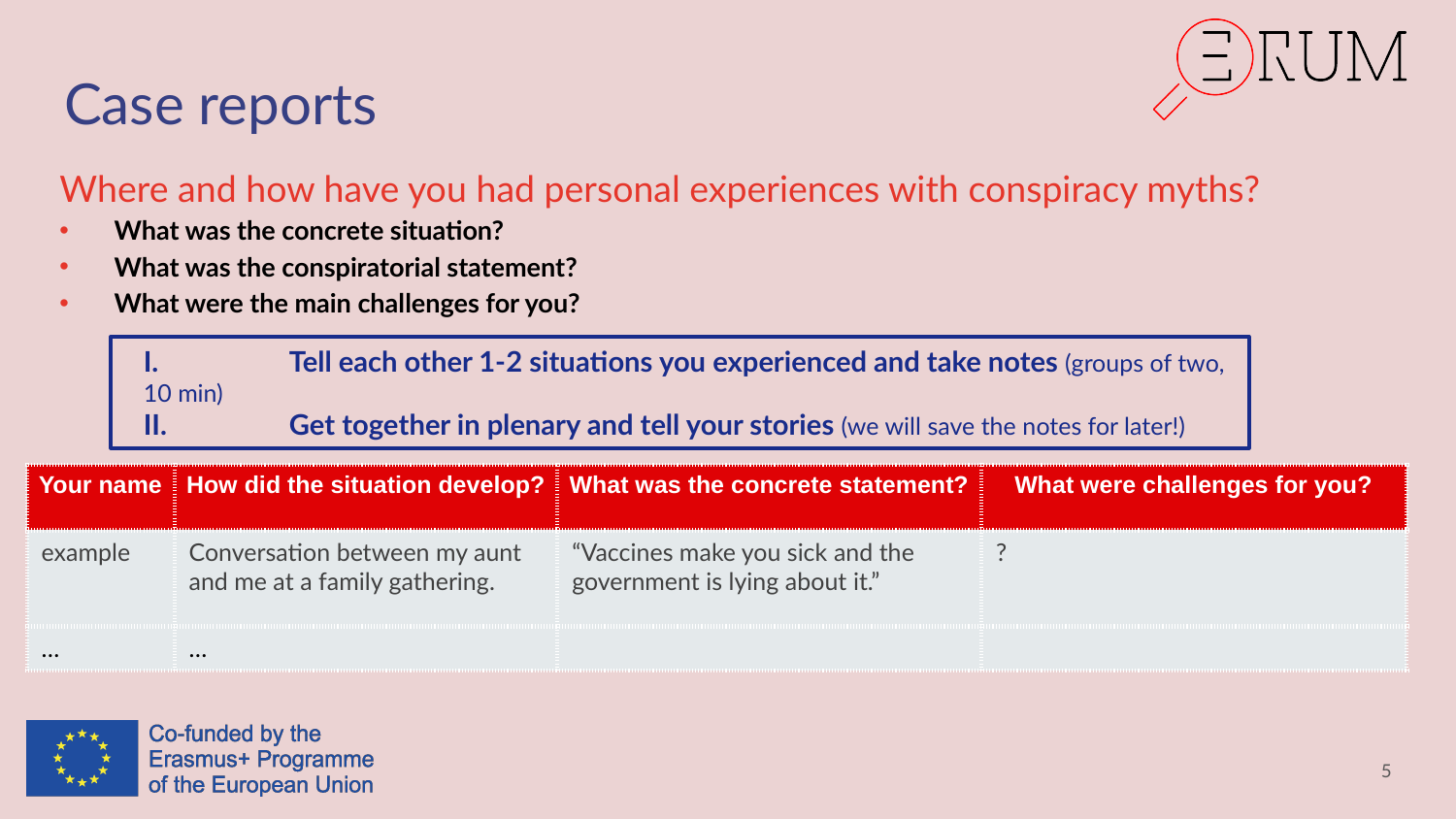

# Case reports
Where and how have you had personal experiences with conspiracy myths?
What was the concrete situation?
What was the conspiratorial statement?
What were the main challenges for you?
I.	Tell each other 1-2 situations you experienced and take notes (groups of two, 10 min)
II.	Get together in plenary and tell your stories (we will save the notes for later!)
| Your name | How did the situation develop? | What was the concrete statement? | What were challenges for you? |
| --- | --- | --- | --- |
| example | Conversation between my aunt and me at a family gathering. | “Vaccines make you sick and the government is lying about it.” | ? |
| … | … |  |  |
5